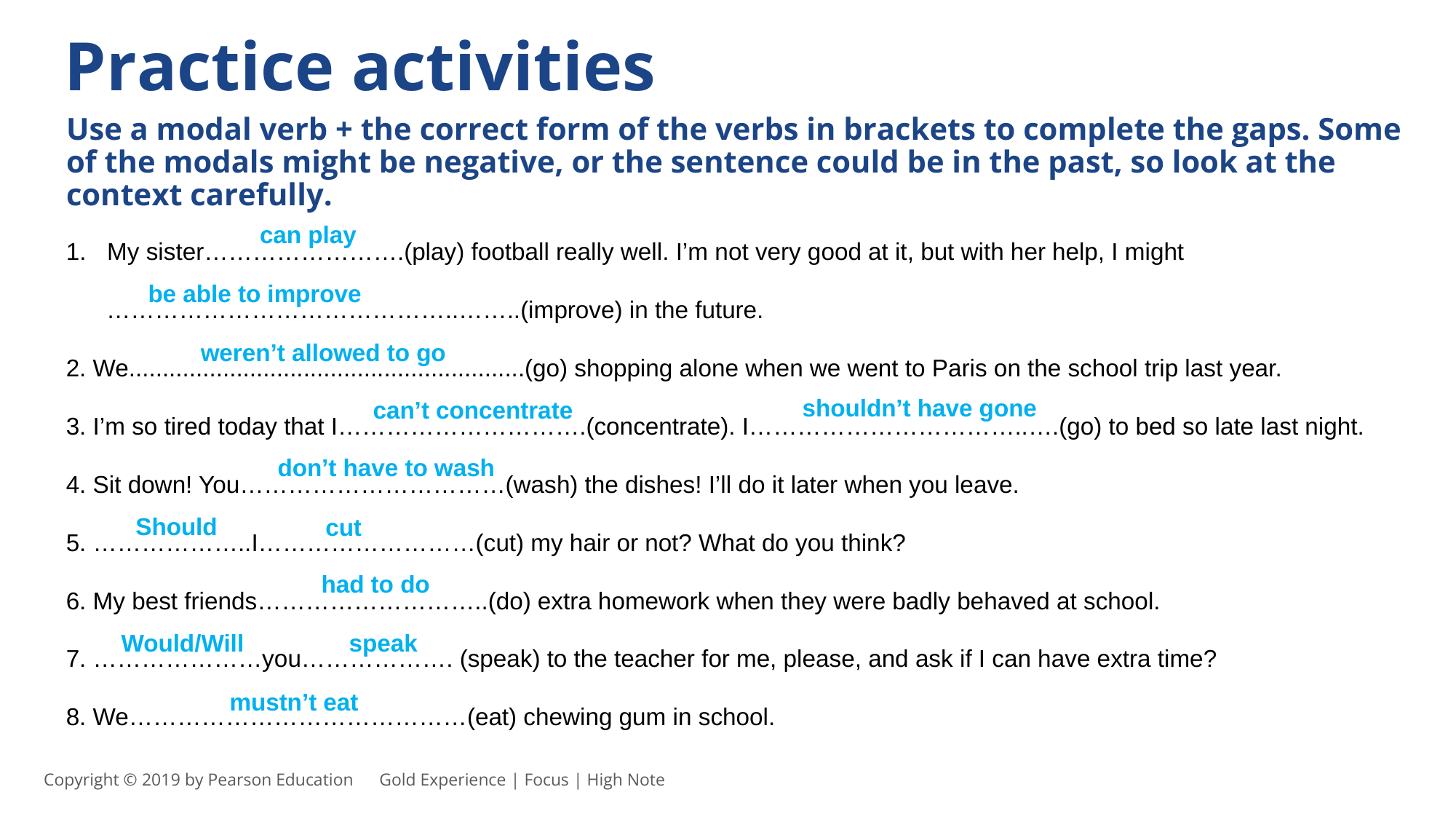

Practice activities
Use a modal verb + the correct form of the verbs in brackets to complete the gaps. Some of the modals might be negative, or the sentence could be in the past, so look at the context carefully.

My sister…………………….(play) football really well. I’m not very good at it, but with her help, I might

      ……………………………………..……..(improve) in the future.

2. We...........................................................(go) shopping alone when we went to Paris on the school trip last year.

3. I’m so tired today that I………………………….(concentrate). I……………………………..….(go) to bed so late last night.

4. Sit down! You……………………………(wash) the dishes! I’ll do it later when you leave.

5. ………………..I………………………(cut) my hair or not? What do you think?

6. My best friends………………………..(do) extra homework when they were badly behaved at school.

7. …………………you………………. (speak) to the teacher for me, please, and ask if I can have extra time?

8. We……………………………………(eat) chewing gum in school.

can play
be able to improve
weren’t allowed to go
shouldn’t have gone
can’t concentrate
don’t have to wash
Should
cut
had to do

Would/Will
speak
mustn’t eat
Copyright © 2019 by Pearson Education      Gold Experience | Focus | High Note